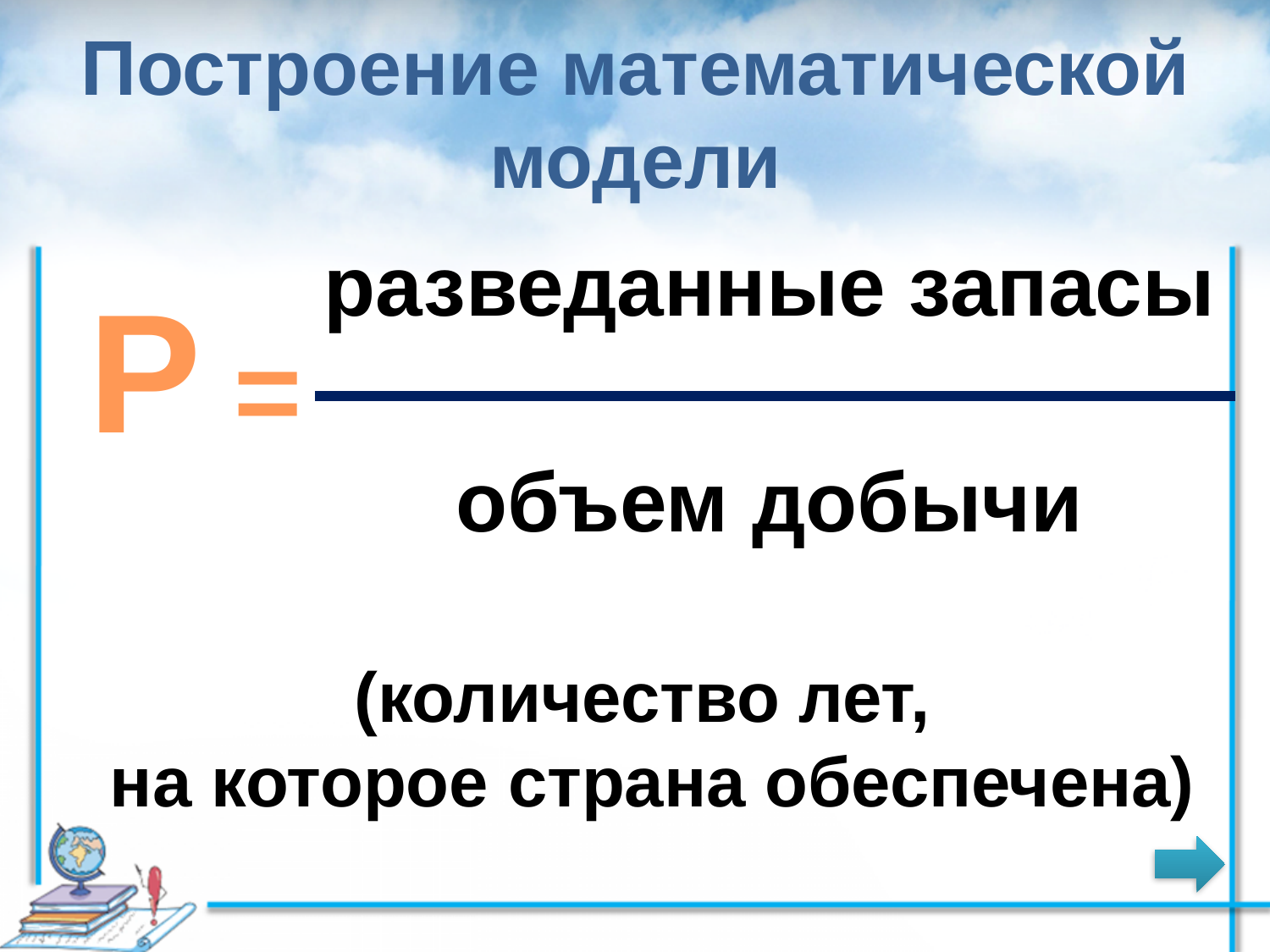

# Построение математической модели
разведанные запасы
Р =
объем добычи
(количество лет,
 на которое страна обеспечена)